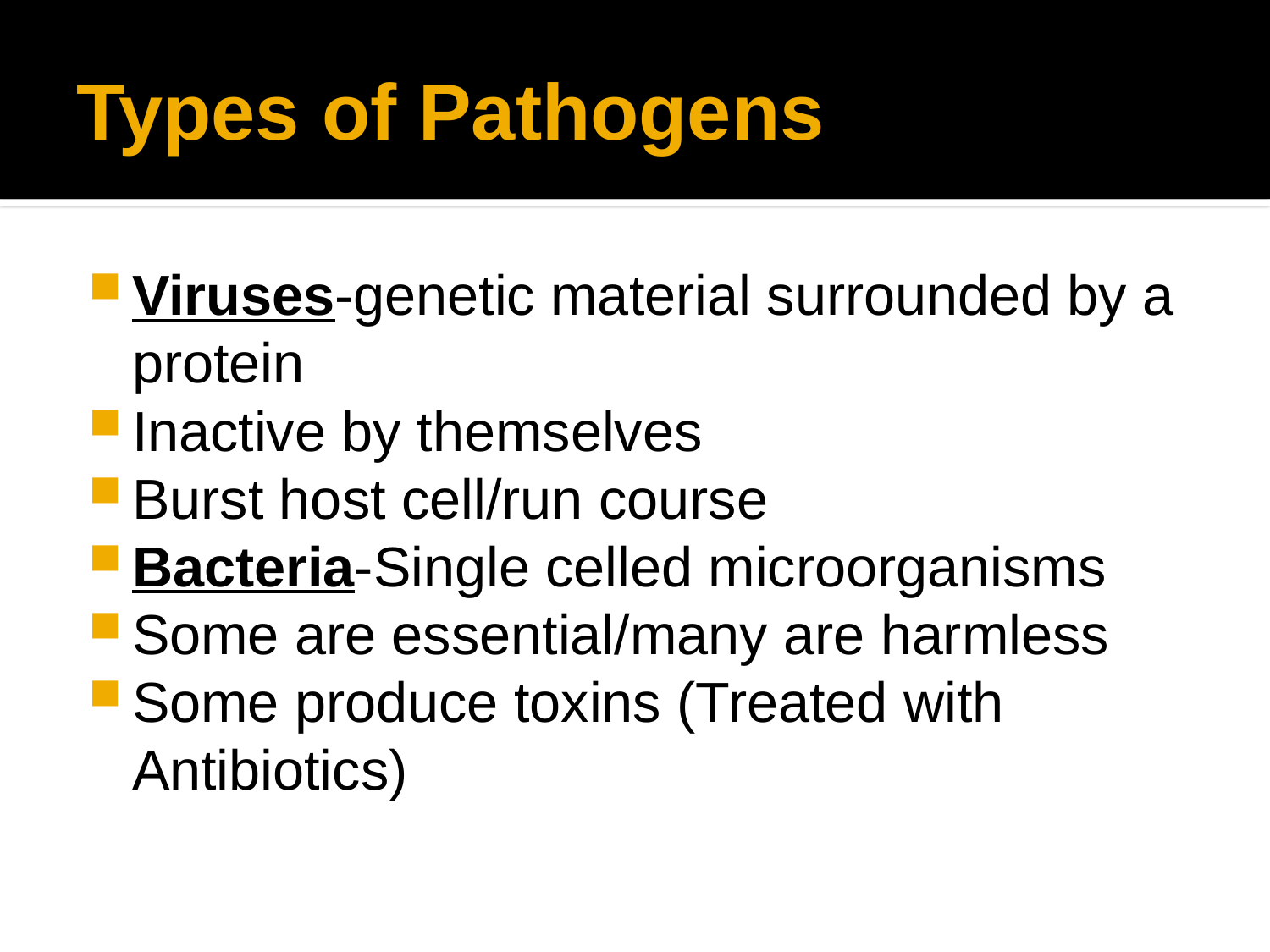

# Types of Pathogens
Viruses-genetic material surrounded by a protein
Inactive by themselves
Burst host cell/run course
Bacteria-Single celled microorganisms
Some are essential/many are harmless
Some produce toxins (Treated with Antibiotics)